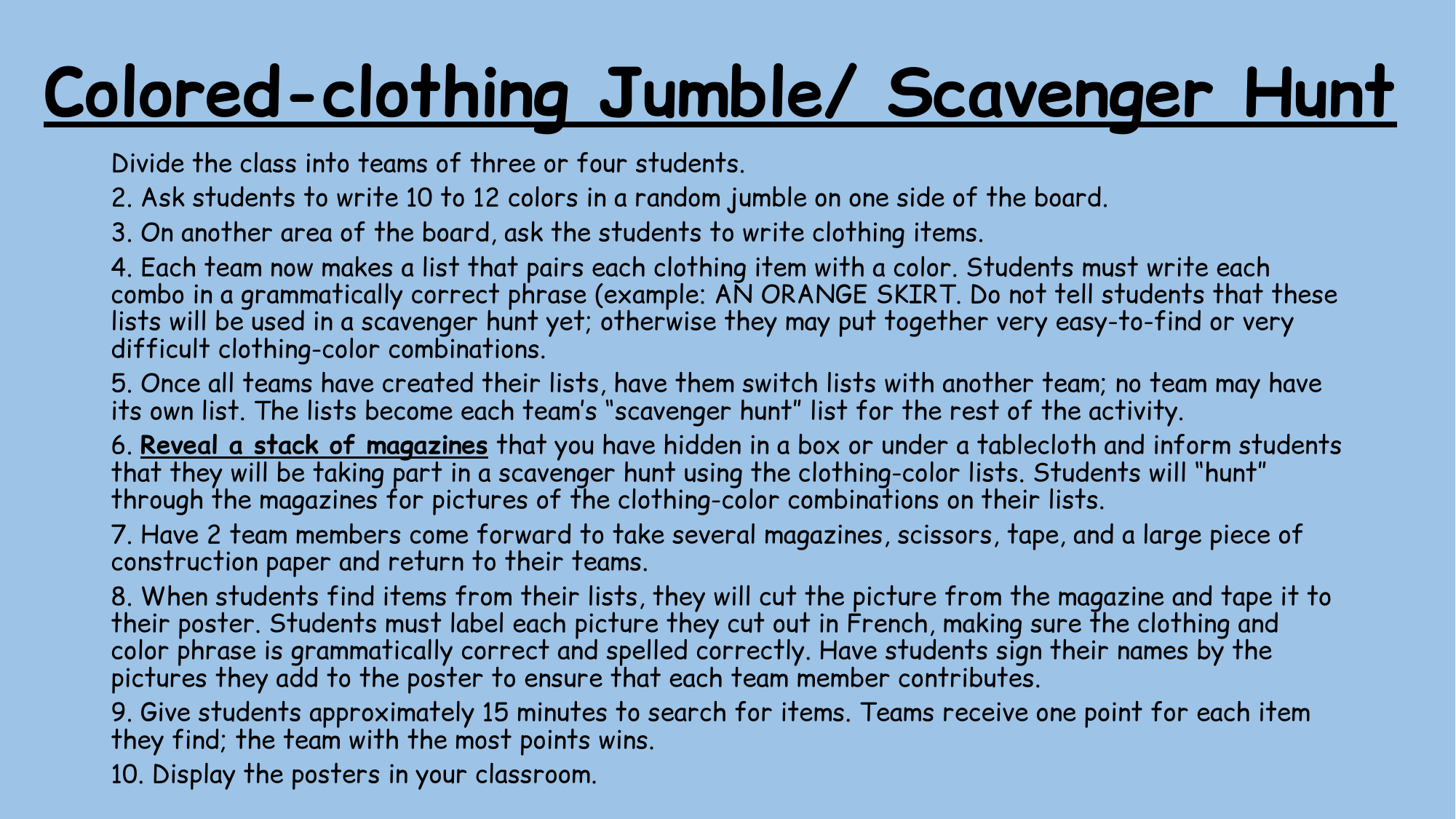

# Colored-clothing Jumble/ Scavenger Hunt
Divide the class into teams of three or four students.
2. Ask students to write 10 to 12 colors in a random jumble on one side of the board.
3. On another area of the board, ask the students to write clothing items.
4. Each team now makes a list that pairs each clothing item with a color. Students must write each combo in a grammatically correct phrase (example: AN ORANGE SKIRT. Do not tell students that these lists will be used in a scavenger hunt yet; otherwise they may put together very easy-to-find or very difficult clothing-color combinations.
5. Once all teams have created their lists, have them switch lists with another team; no team may have its own list. The lists become each team’s “scavenger hunt” list for the rest of the activity.
6. Reveal a stack of magazines that you have hidden in a box or under a tablecloth and inform students that they will be taking part in a scavenger hunt using the clothing-color lists. Students will “hunt” through the magazines for pictures of the clothing-color combinations on their lists.
7. Have 2 team members come forward to take several magazines, scissors, tape, and a large piece of construction paper and return to their teams.
8. When students find items from their lists, they will cut the picture from the magazine and tape it to their poster. Students must label each picture they cut out in French, making sure the clothing and color phrase is grammatically correct and spelled correctly. Have students sign their names by the pictures they add to the poster to ensure that each team member contributes.
9. Give students approximately 15 minutes to search for items. Teams receive one point for each item they find; the team with the most points wins.
10. Display the posters in your classroom.